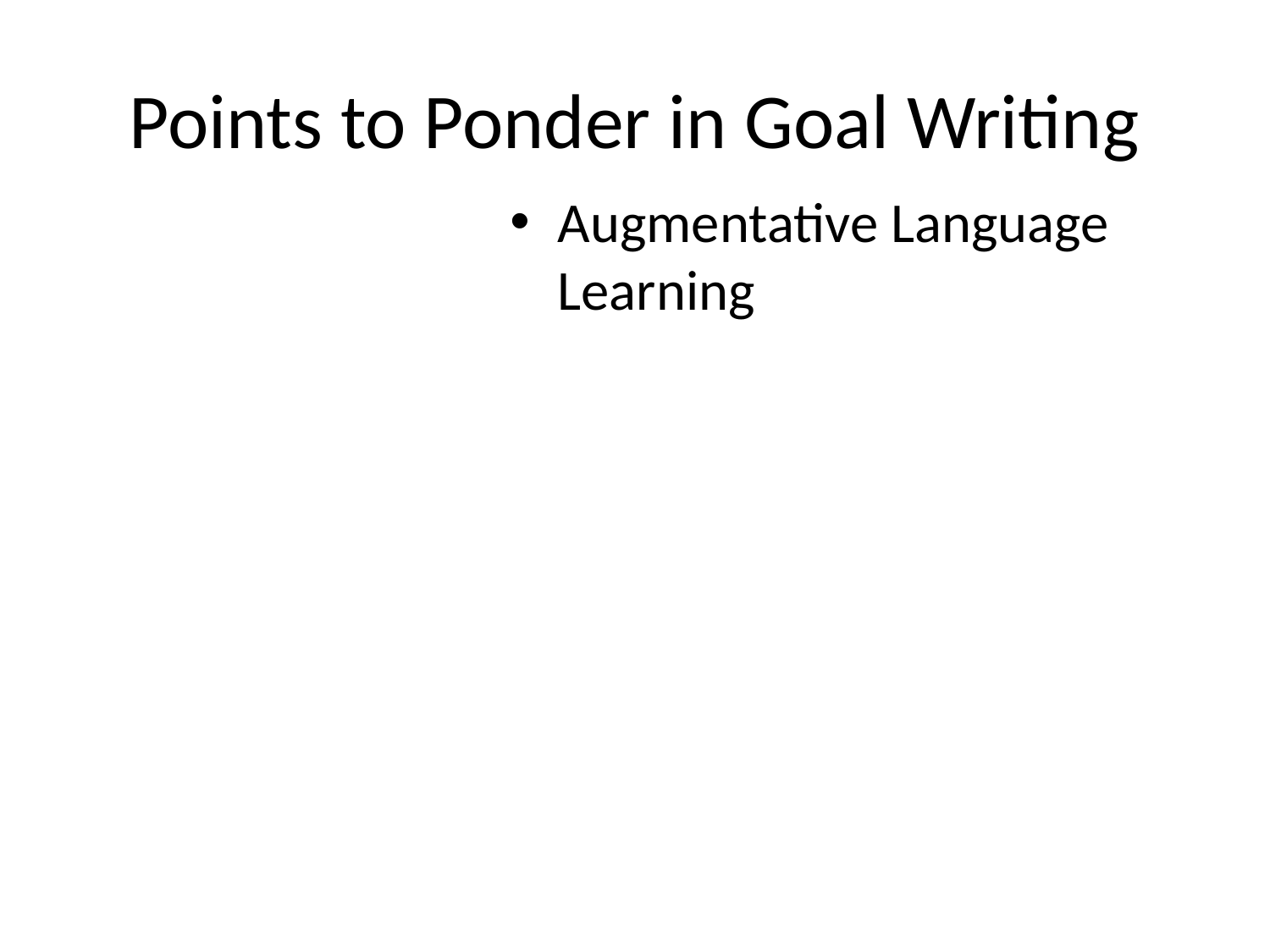

Augmentative Language Learning
# Points to Ponder in Goal Writing